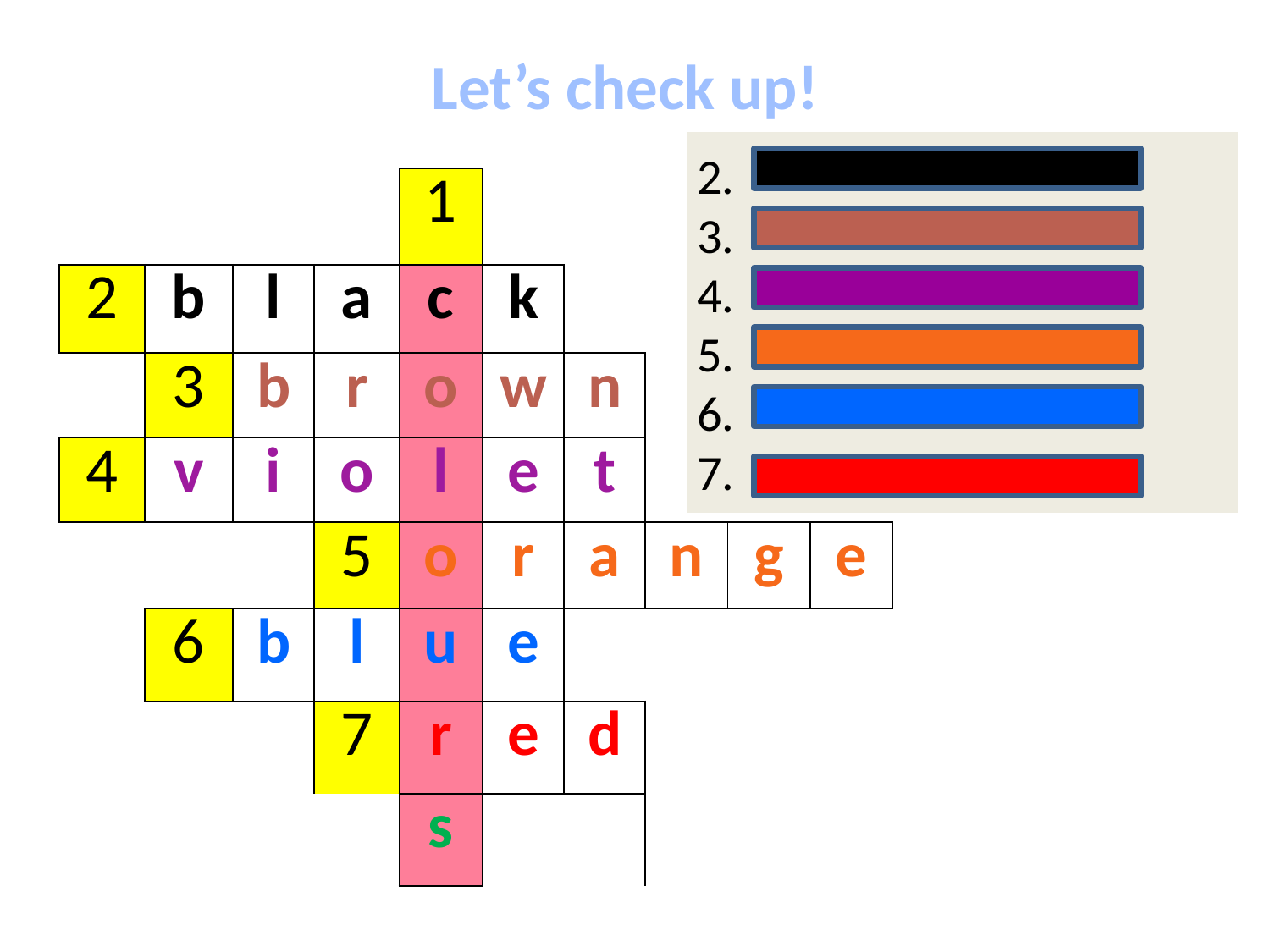

Let’s check up!
2.
3.
4.
5.
6.
7.

|  |  |  |  | 1 |  |  |  |  |  |
| --- | --- | --- | --- | --- | --- | --- | --- | --- | --- |
| 2 | b | l | a | c | k |  |  |  |  |
|  | 3 | b | r | o | w | n |  |  |  |
| 4 | v | i | o | l | e | t |  |  |  |
|  |  |  | 5 | o | r | a | n | g | e |
|  | 6 | b | l | u | e |  |  |  |  |
|  |  |  | 7 | r | e | d |  |  |  |
|  |  |  |  | s |  |  |  |  |  |